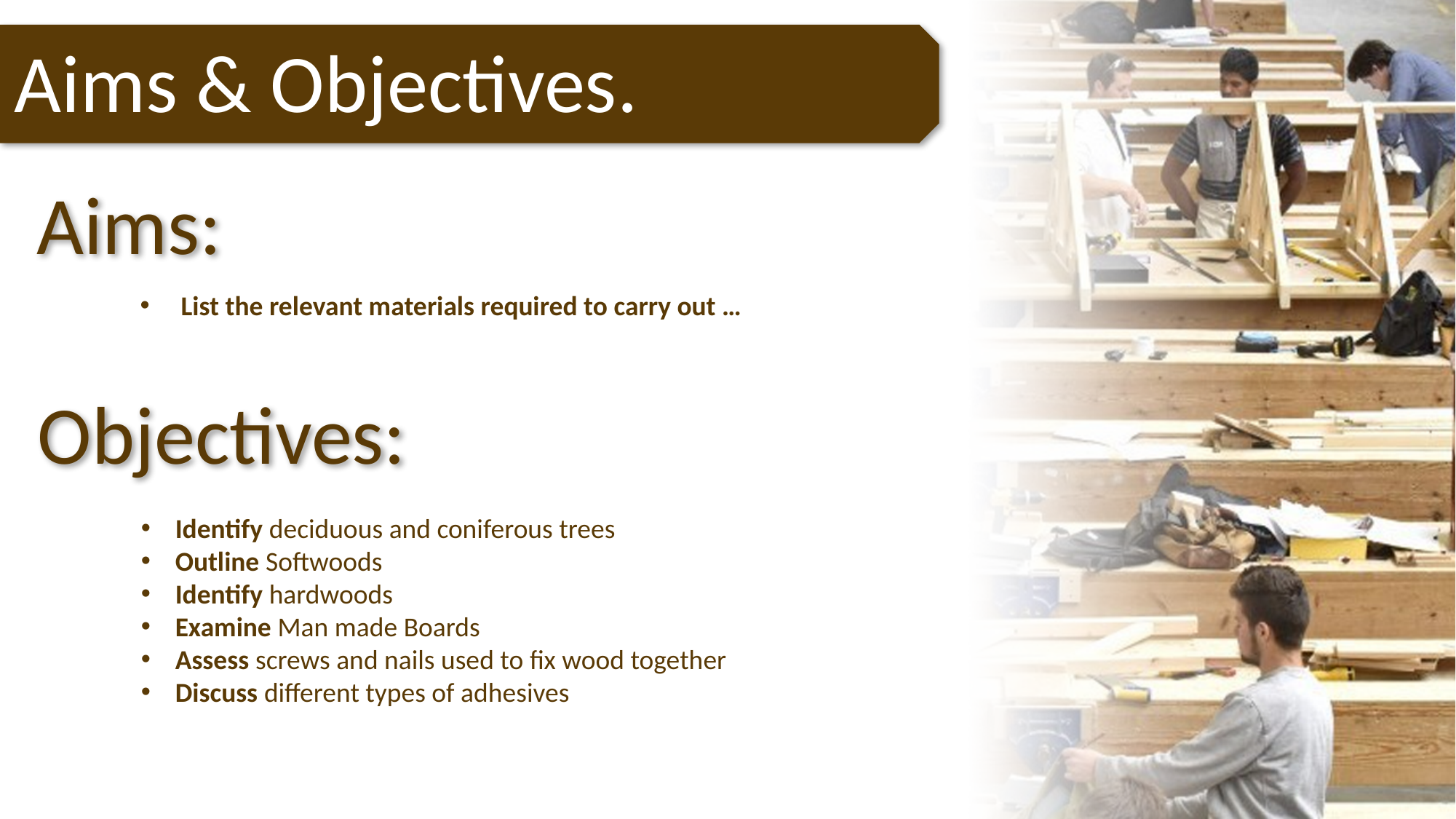

Aims & Objectives.
Aims:
List the relevant materials required to carry out …
Objectives:
Identify deciduous and coniferous trees
Outline Softwoods
Identify hardwoods
Examine Man made Boards
Assess screws and nails used to fix wood together
Discuss different types of adhesives